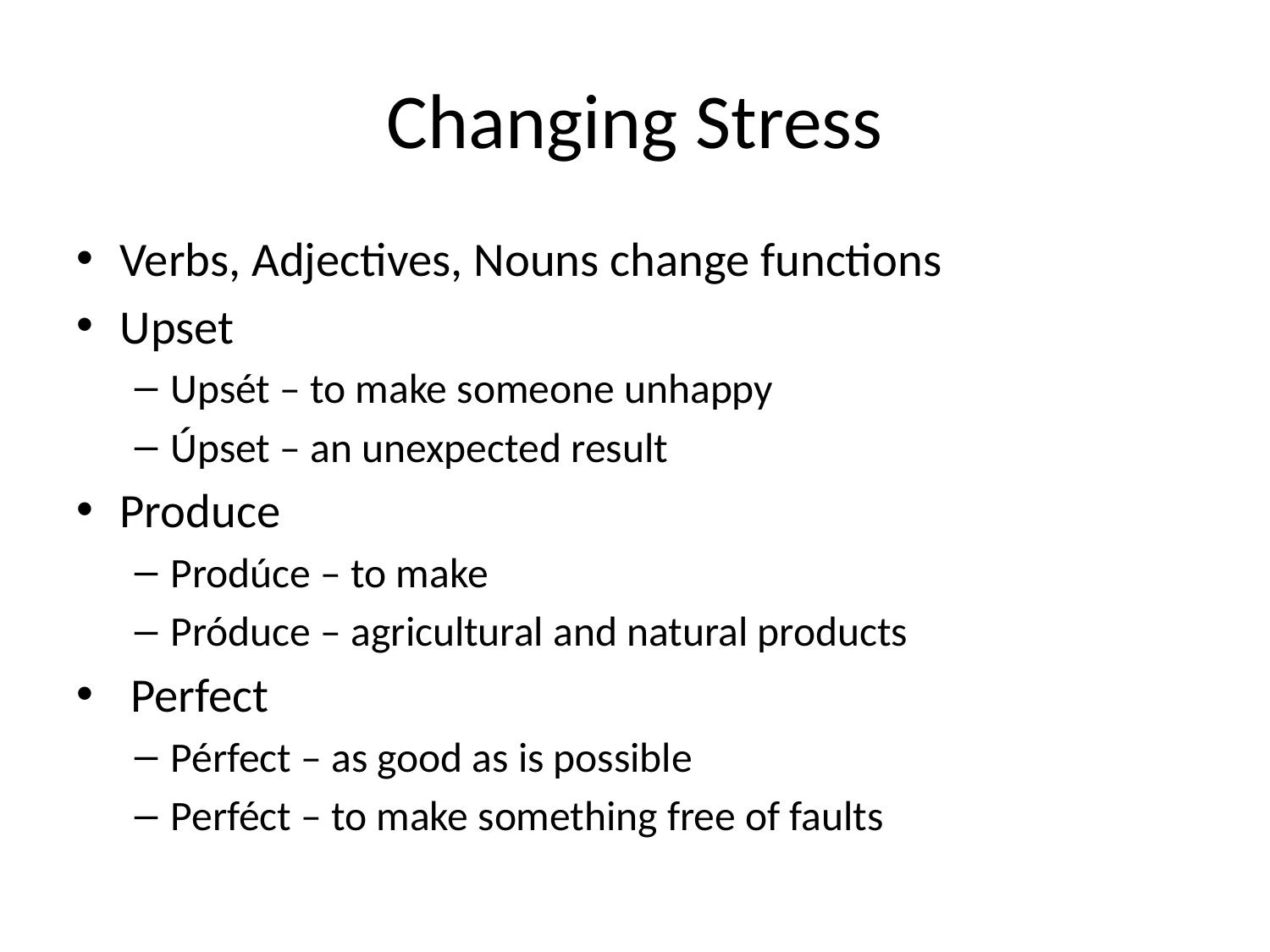

# Changing Stress
Verbs, Adjectives, Nouns change functions
Upset
Upsét – to make someone unhappy
Úpset – an unexpected result
Produce
Prodúce – to make
Próduce – agricultural and natural products
 Perfect
Pérfect – as good as is possible
Perféct – to make something free of faults